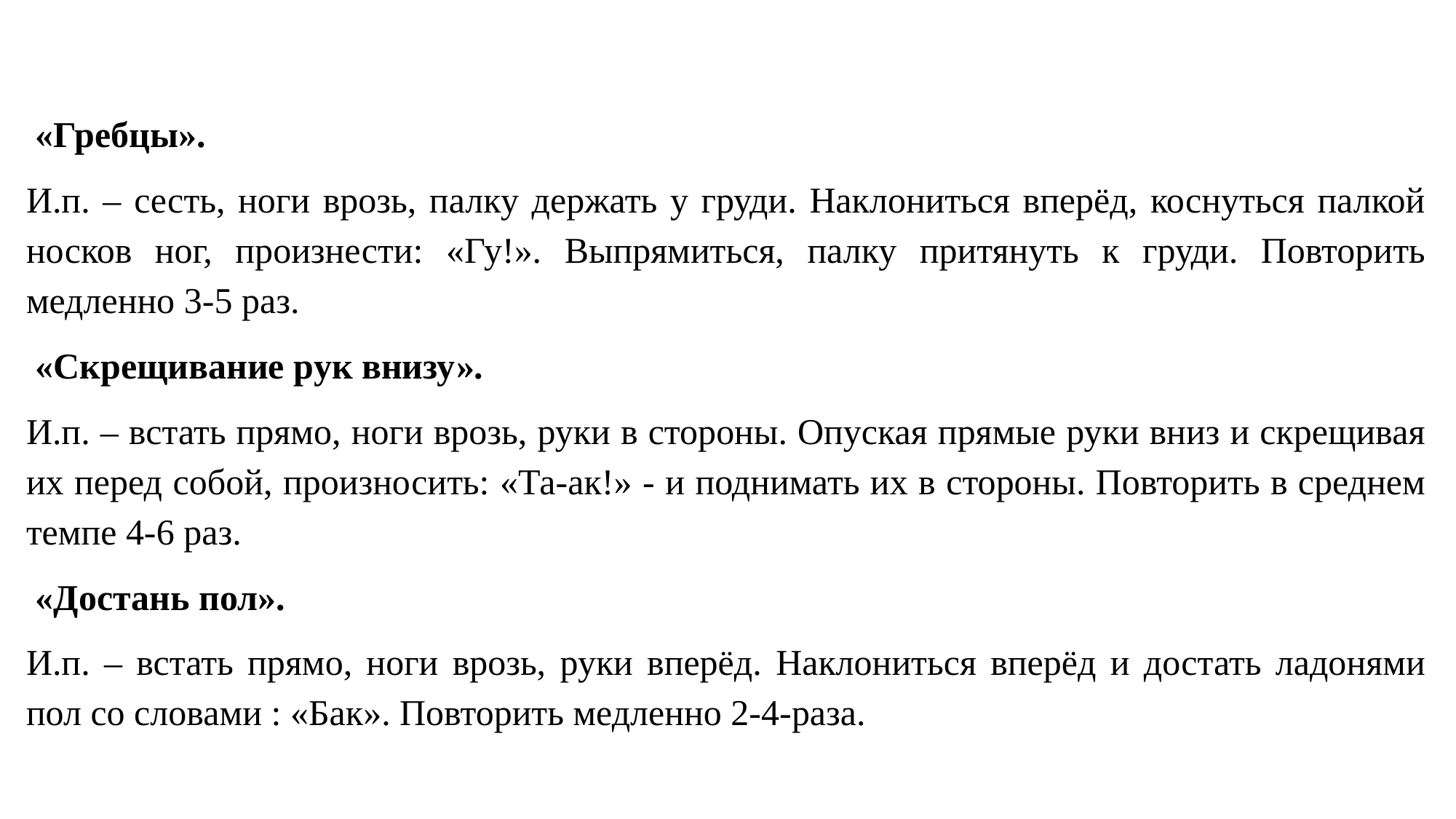

«Гребцы».
И.п. – сесть, ноги врозь, палку держать у груди. Наклониться вперёд, коснуться палкой носков ног, произнести: «Гу!». Выпрямиться, палку притянуть к груди. Повторить медленно 3-5 раз.
 «Скрещивание рук внизу».
И.п. – встать прямо, ноги врозь, руки в стороны. Опуская прямые руки вниз и скрещивая их перед собой, произносить: «Та-ак!» - и поднимать их в стороны. Повторить в среднем темпе 4-6 раз.
 «Достань пол».
И.п. – встать прямо, ноги врозь, руки вперёд. Наклониться вперёд и достать ладонями пол со словами : «Бак». Повторить медленно 2-4-раза.